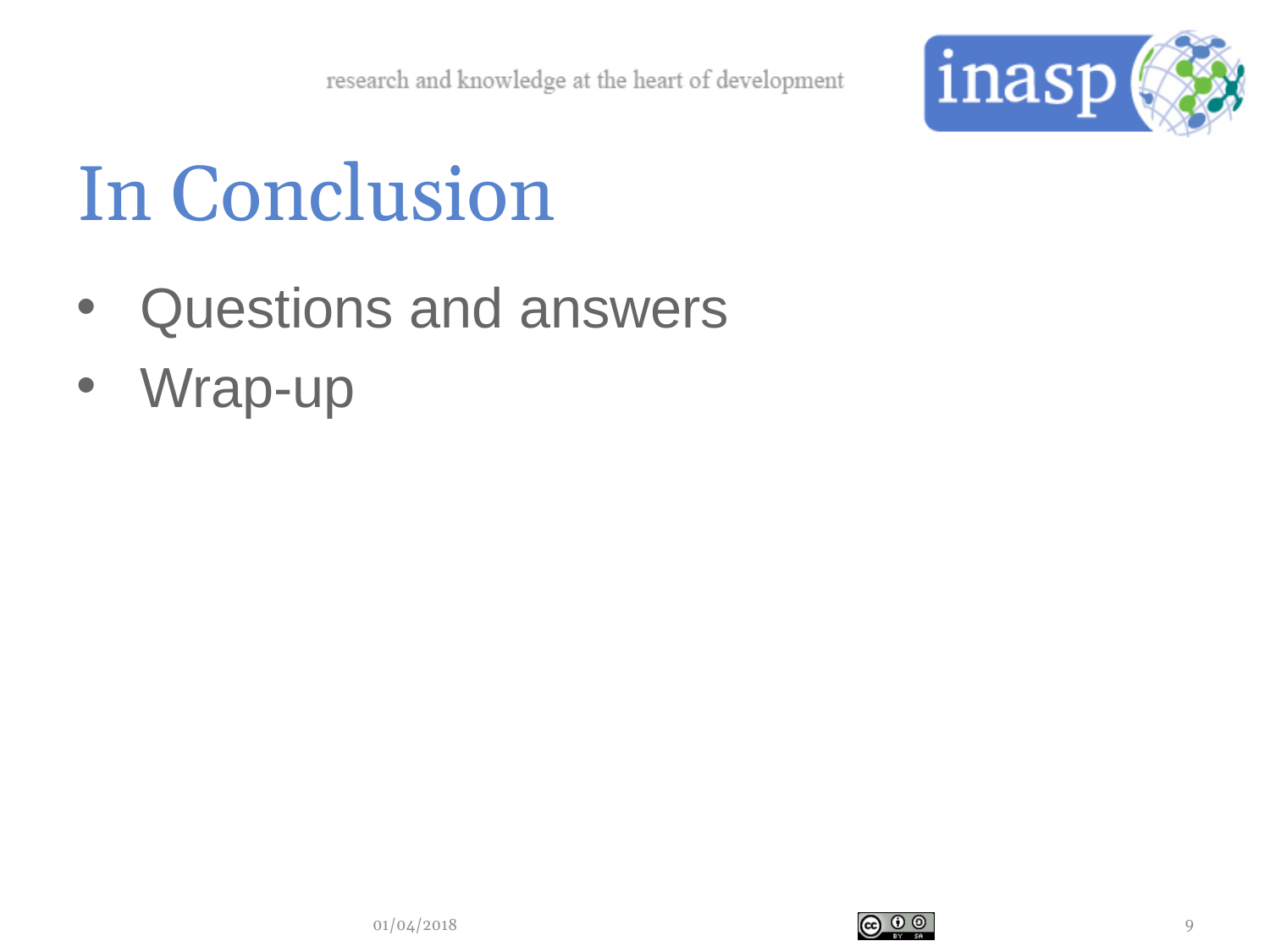

# In Conclusion
Questions and answers
Wrap-up
01/04/2018

9